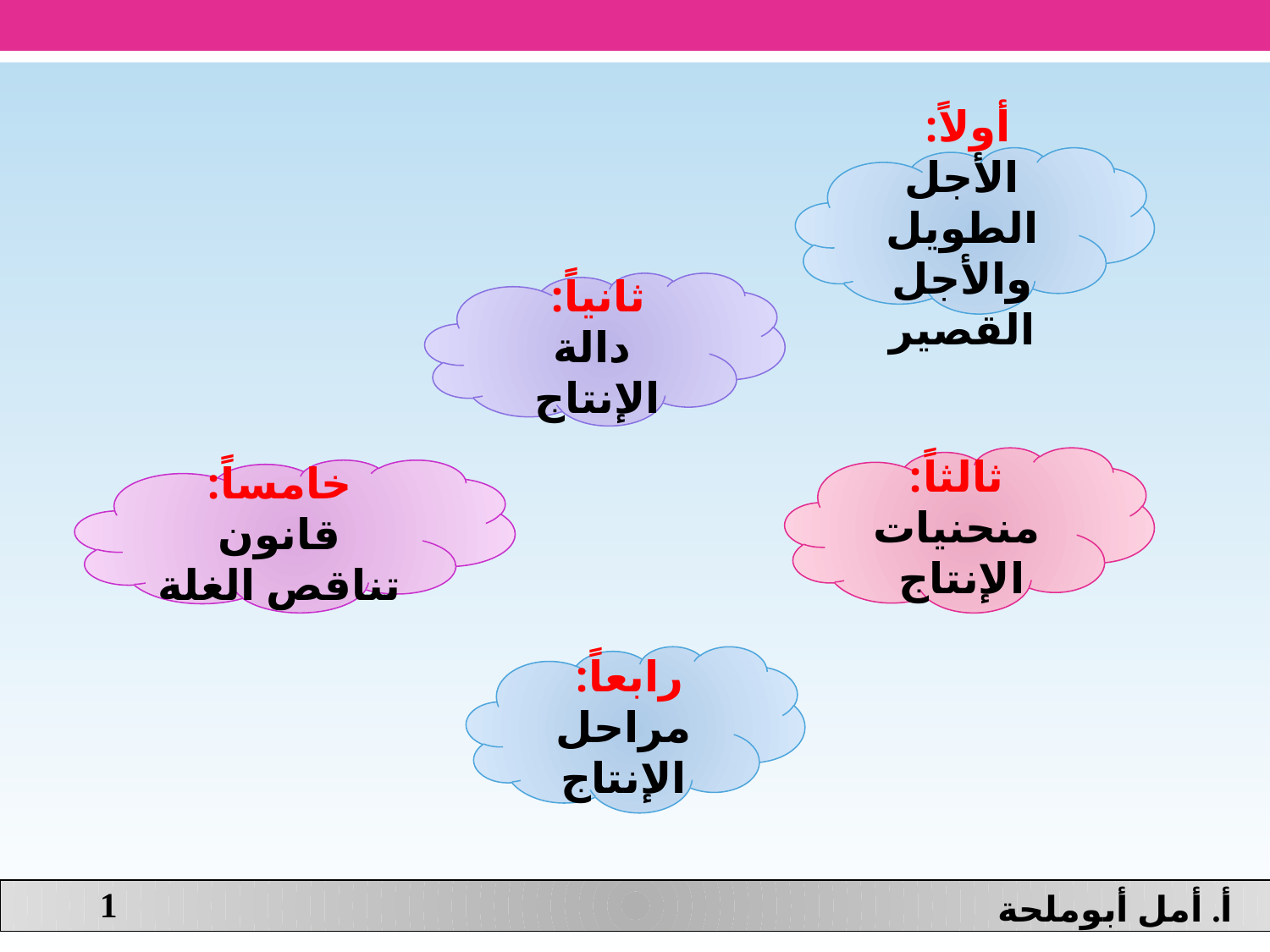

أولاً:
الأجل الطويل والأجل القصير
ثانياً:
دالة الإنتاج
ثالثاً:
منحنيات الإنتاج
خامساً:
قانون تناقص الغلة
رابعاً:
مراحل الإنتاج
1

أ. أمل أبوملحة